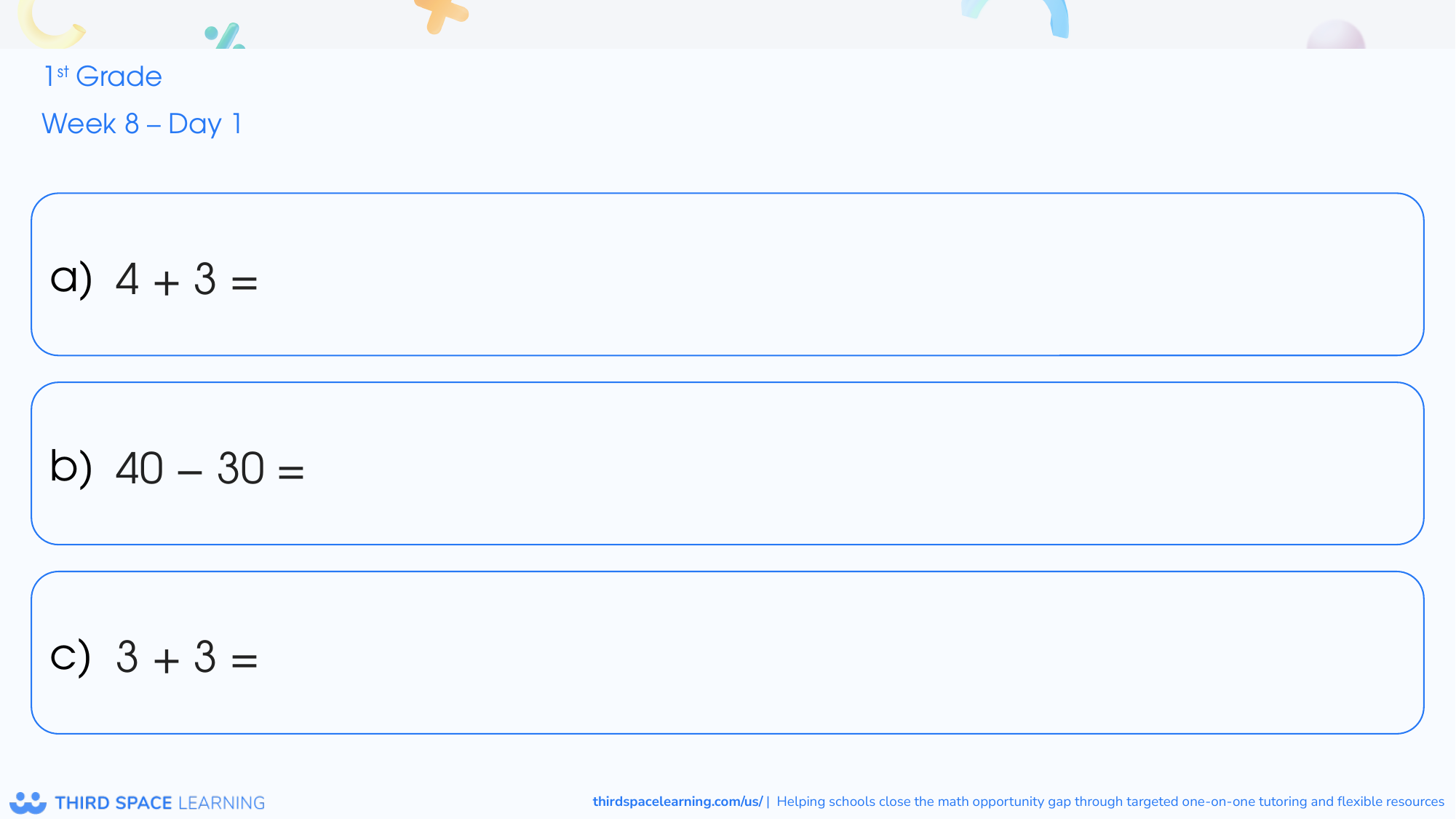

1st Grade
Week 8 – Day 1
4 + 3 =
40 − 30 =
3 + 3 =